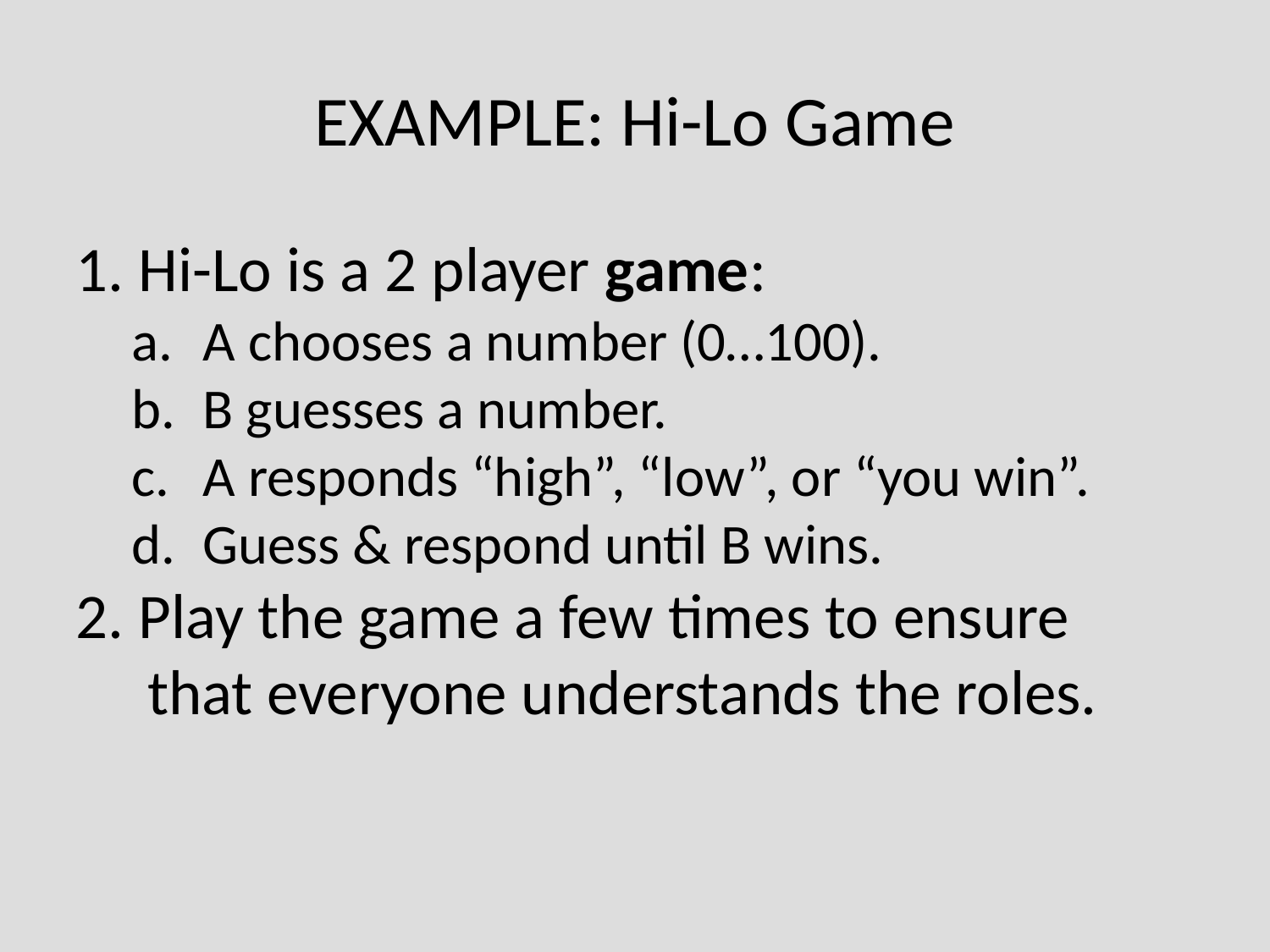

EXAMPLE: Hi-Lo Game
1. Hi-Lo is a 2 player game:
A chooses a number (0…100).
B guesses a number.
A responds “high”, “low”, or “you win”.
Guess & respond until B wins.
2. Play the game a few times to ensure
that everyone understands the roles.